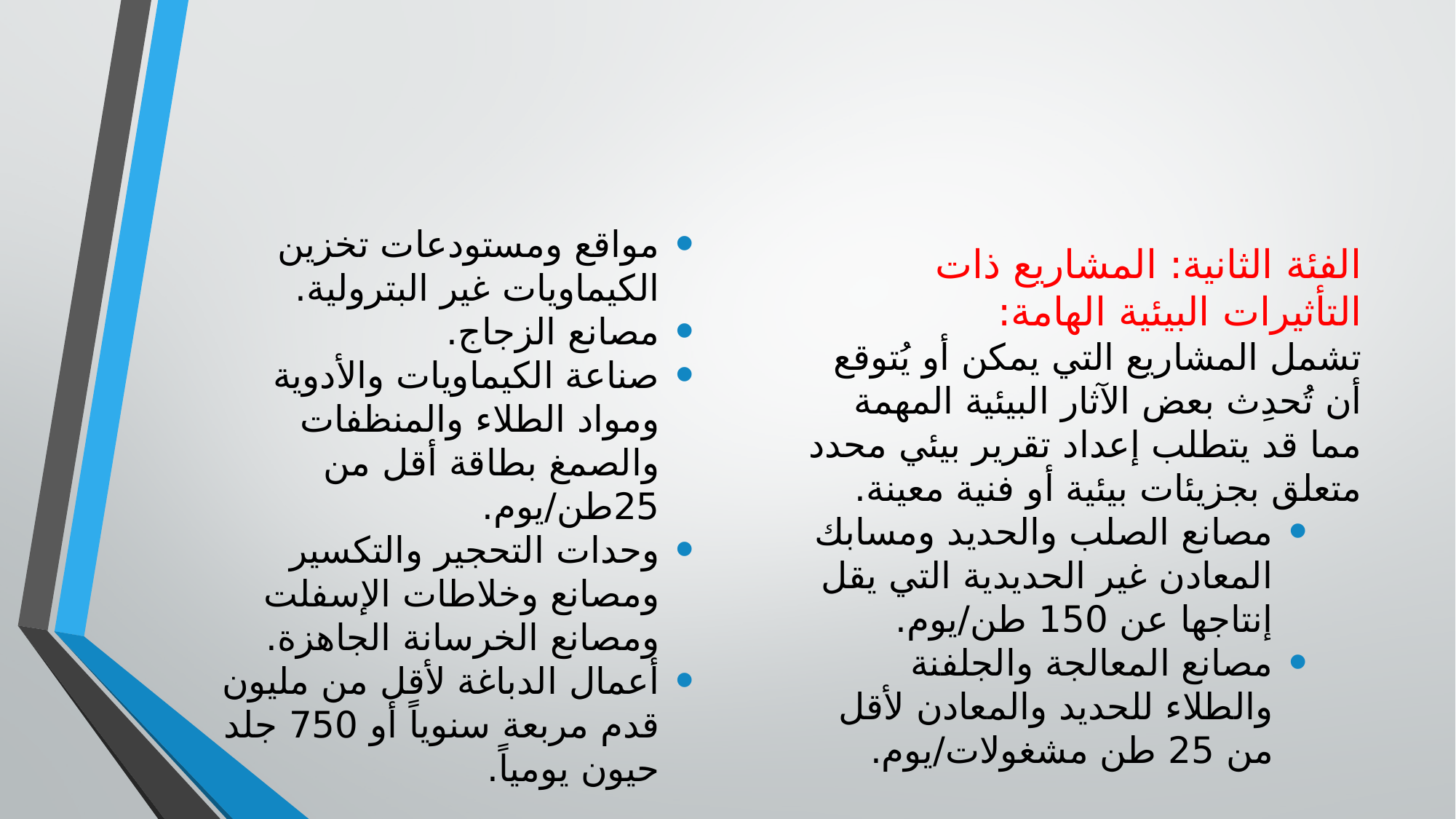

#
مواقع ومستودعات تخزين الكيماويات غير البترولية.
مصانع الزجاج.
صناعة الكيماويات والأدوية ومواد الطلاء والمنظفات والصمغ بطاقة أقل من 25طن/يوم.
وحدات التحجير والتكسير ومصانع وخلاطات الإسفلت ومصانع الخرسانة الجاهزة.
أعمال الدباغة لأقل من مليون قدم مربعة سنوياً أو 750 جلد حيون يومياً.
الفئة الثانية: المشاريع ذات التأثيرات البيئية الهامة:
تشمل المشاريع التي يمكن أو يُتوقع أن تُحدِث بعض الآثار البيئية المهمة مما قد يتطلب إعداد تقرير بيئي محدد متعلق بجزيئات بيئية أو فنية معينة.
مصانع الصلب والحديد ومسابك المعادن غير الحديدية التي يقل إنتاجها عن 150 طن/يوم.
مصانع المعالجة والجلفنة والطلاء للحديد والمعادن لأقل من 25 طن مشغولات/يوم.